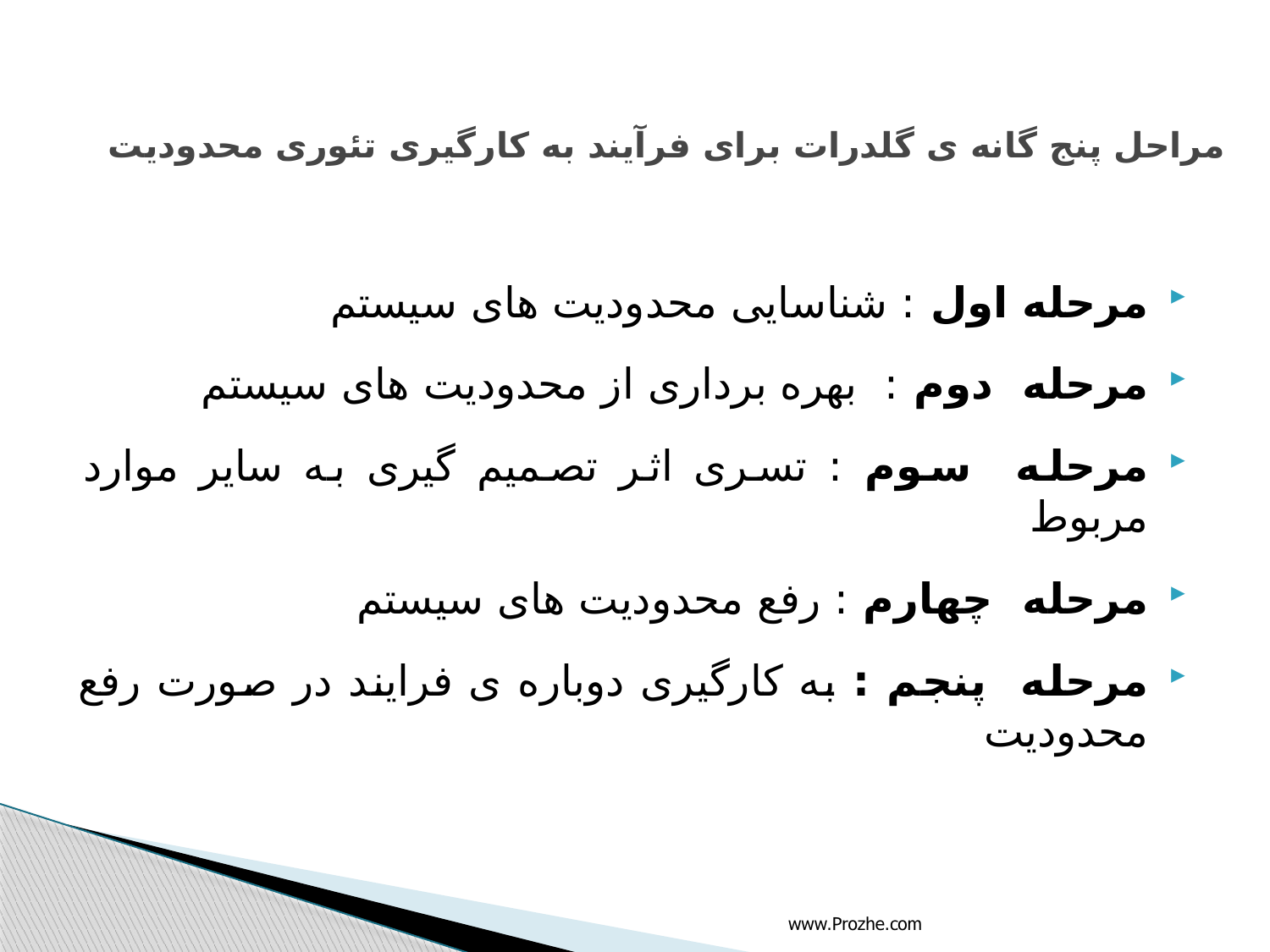

# مراحل پنج گانه ی گلدرات برای فرآیند به کارگیری تئوری محدودیت
مرحله اول : شناسایی محدودیت های سیستم

مرحله  دوم :  بهره برداری از محدودیت های سیستم

مرحله  سوم : تسری اثر تصمیم گیری به سایر موارد مربوط

مرحله  چهارم : رفع محدودیت های سیستم

مرحله  پنجم : به کارگیری دوباره ی فرایند در صورت رفع محدودیت

www.Prozhe.com